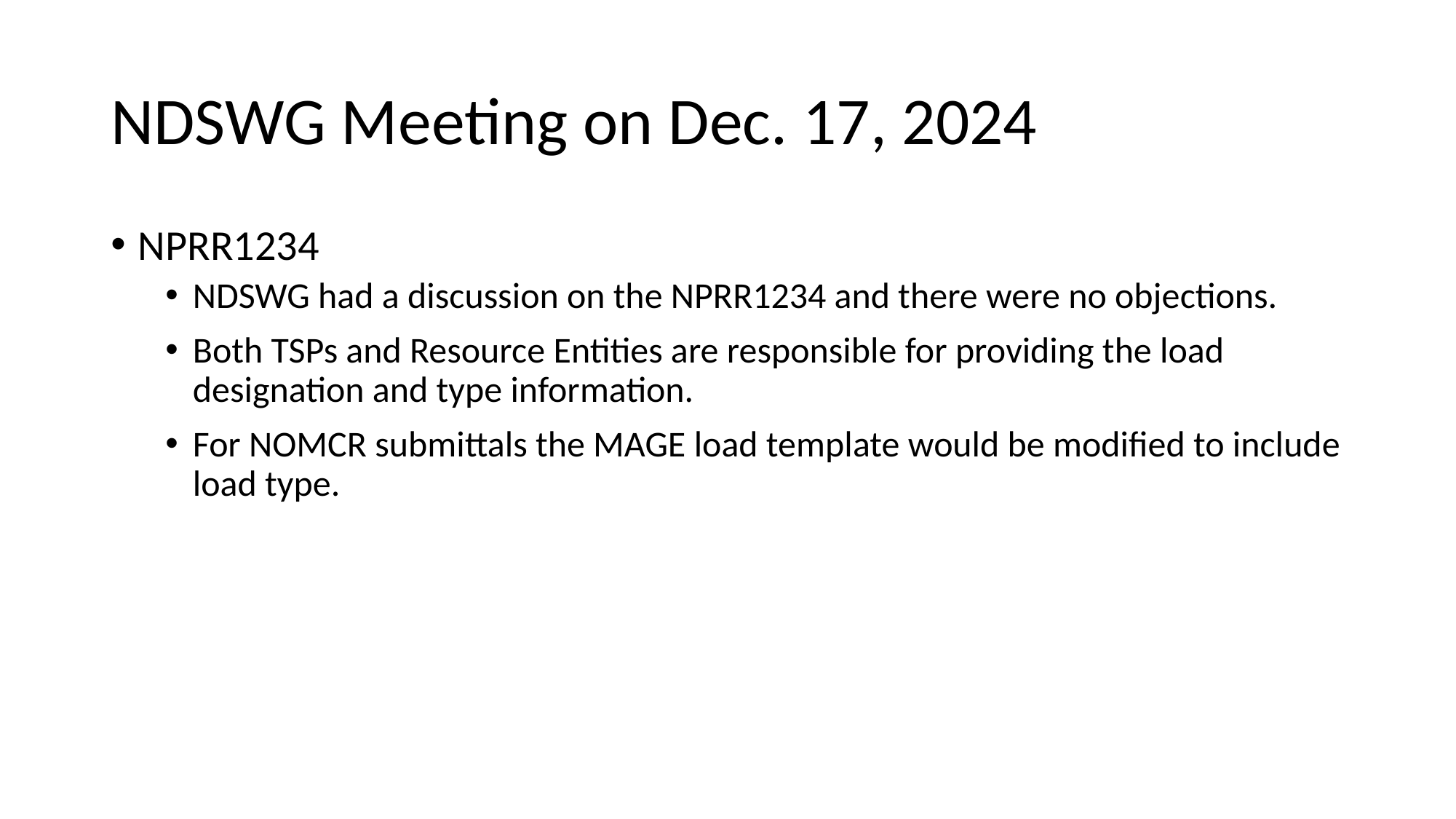

# NDSWG Meeting on Dec. 17, 2024
NPRR1234
NDSWG had a discussion on the NPRR1234 and there were no objections.
Both TSPs and Resource Entities are responsible for providing the load designation and type information.
For NOMCR submittals the MAGE load template would be modified to include load type.